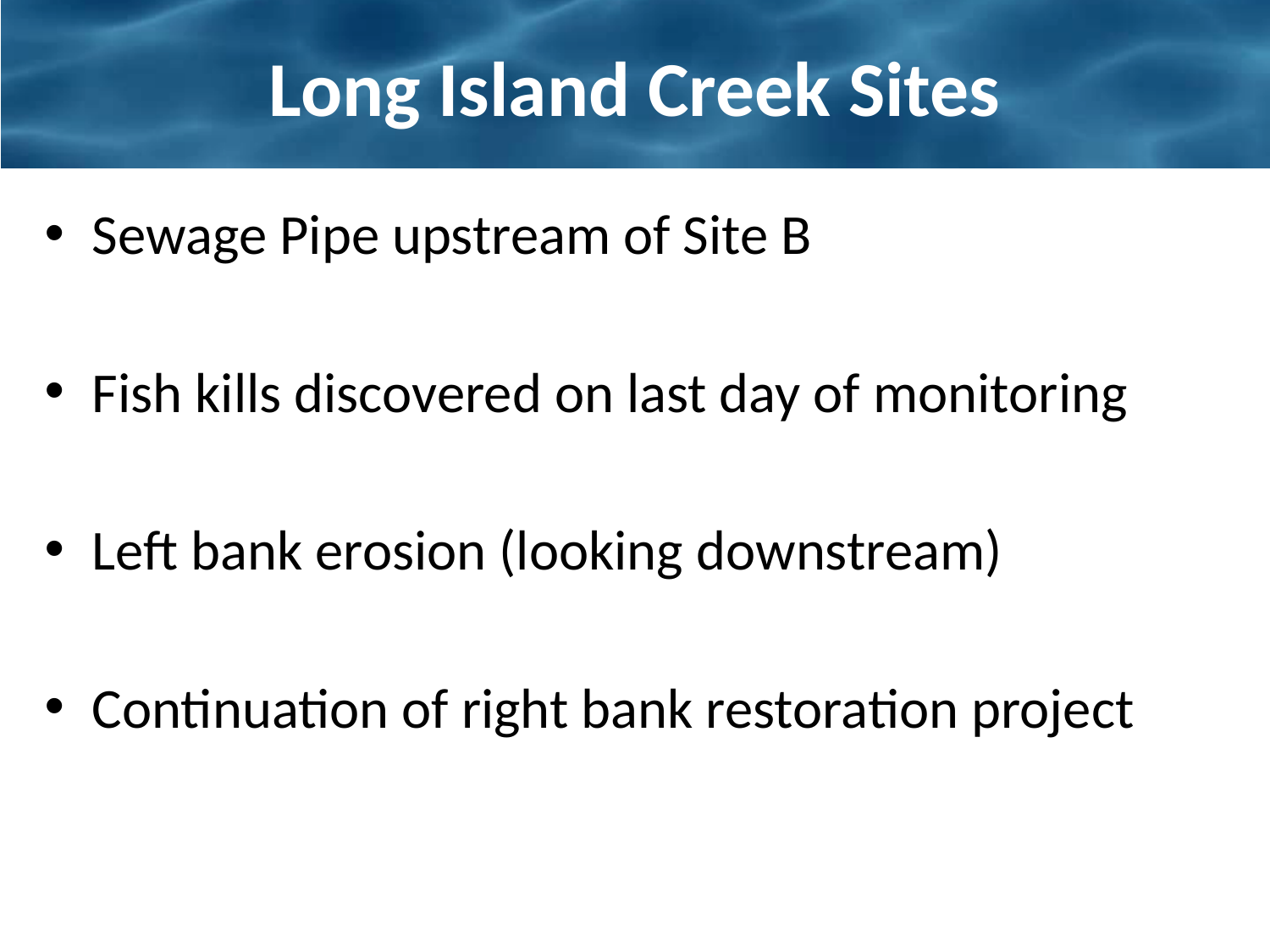

# Long Island Creek Sites
Sewage Pipe upstream of Site B

Fish kills discovered on last day of monitoring

Left bank erosion (looking downstream)

Continuation of right bank restoration project